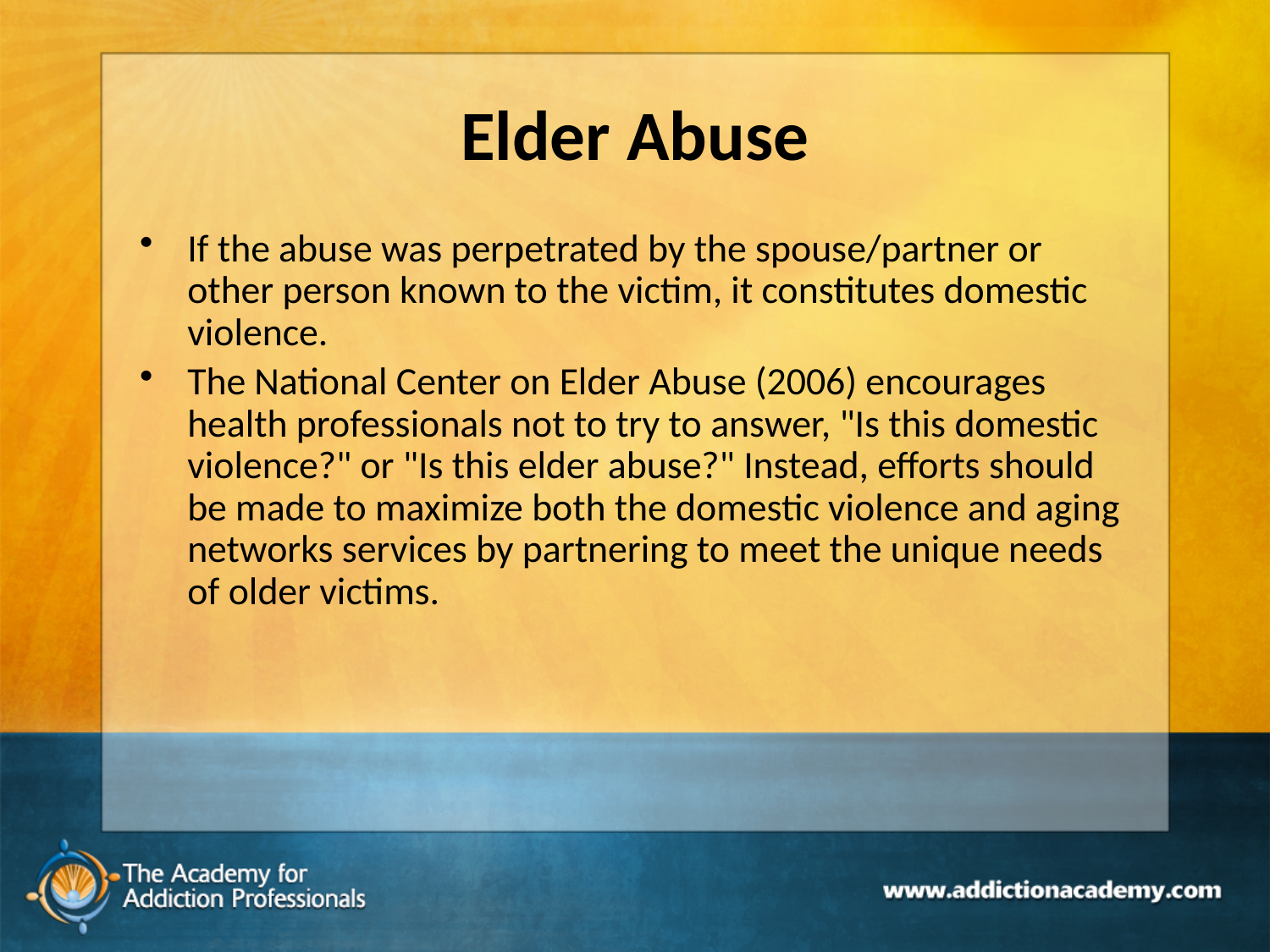

# Elder Abuse
If the abuse was perpetrated by the spouse/partner or other person known to the victim, it constitutes domestic violence.
The National Center on Elder Abuse (2006) encourages health professionals not to try to answer, "Is this domestic violence?" or "Is this elder abuse?" Instead, efforts should be made to maximize both the domestic violence and aging networks services by partnering to meet the unique needs of older victims.